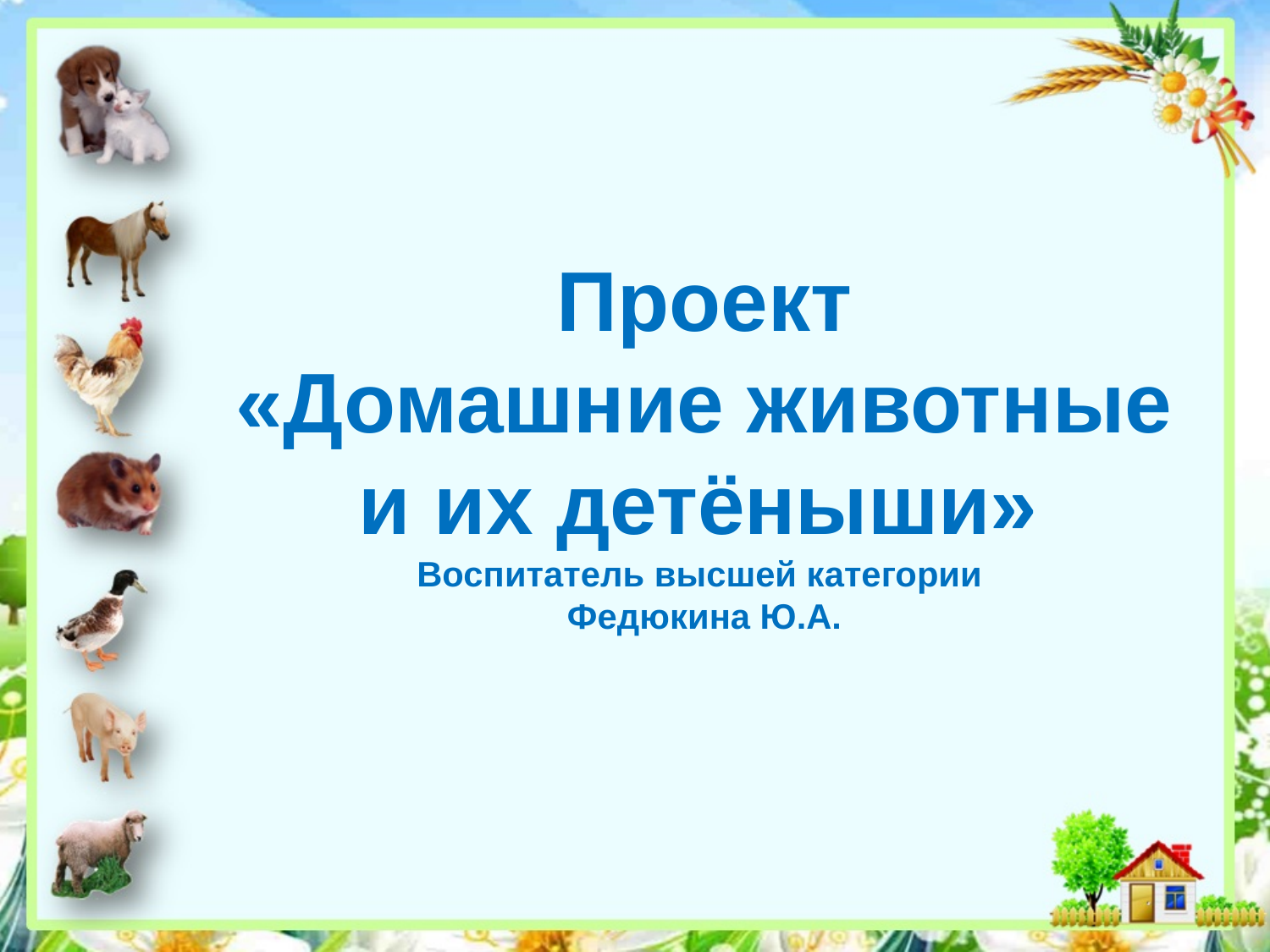

# Проект «Домашние животные и их детёныши» Воспитатель высшей категории Федюкина Ю.А.